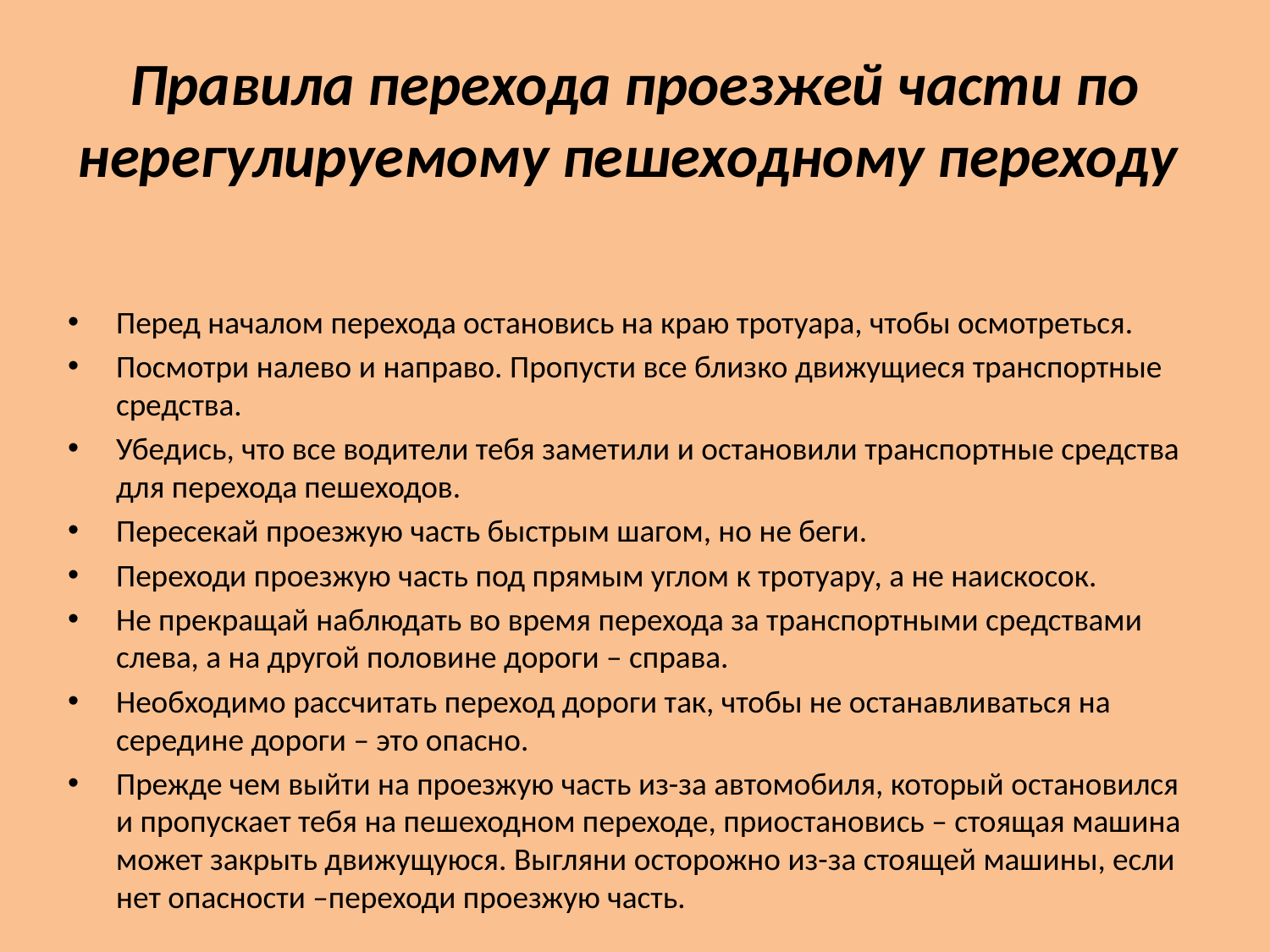

# Правила перехода проезжей части по нерегулируемому пешеходному переходу
Перед началом перехода остановись на краю тротуара, чтобы осмотреться.
Посмотри налево и направо. Пропусти все близко движущиеся транспортные средства.
Убедись, что все водители тебя заметили и остановили транспортные средства для перехода пешеходов.
Пересекай проезжую часть быстрым шагом, но не беги.
Переходи проезжую часть под прямым углом к тротуару, а не наискосок.
Не прекращай наблюдать во время перехода за транспортными средствами слева, а на другой половине дороги – справа.
Необходимо рассчитать переход дороги так, чтобы не останавливаться на середине дороги – это опасно.
Прежде чем выйти на проезжую часть из-за автомобиля, который остановился и пропускает тебя на пешеходном переходе, приостановись – стоящая машина может закрыть движущуюся. Выгляни осторожно из-за стоящей машины, если нет опасности –переходи проезжую часть.